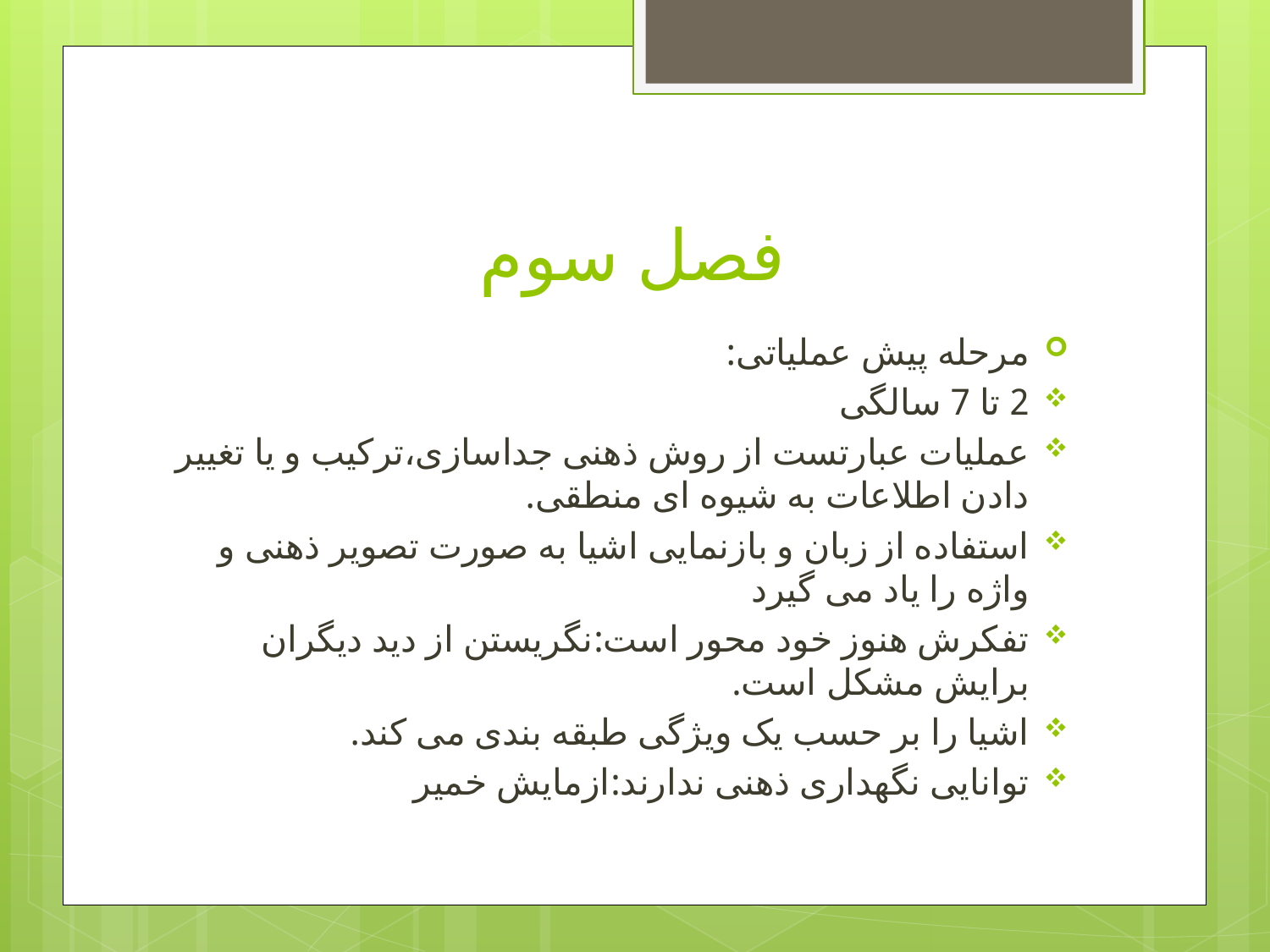

# فصل سوم
مرحله پیش عملیاتی:
2 تا 7 سالگی
عملیات عبارتست از روش ذهنی جداسازی،ترکیب و یا تغییر دادن اطلاعات به شیوه ای منطقی.
استفاده از زبان و بازنمایی اشیا به صورت تصویر ذهنی و واژه را یاد می گیرد
تفکرش هنوز خود محور است:نگریستن از دید دیگران برایش مشکل است.
اشیا را بر حسب یک ویژگی طبقه بندی می کند.
توانایی نگهداری ذهنی ندارند:ازمایش خمیر